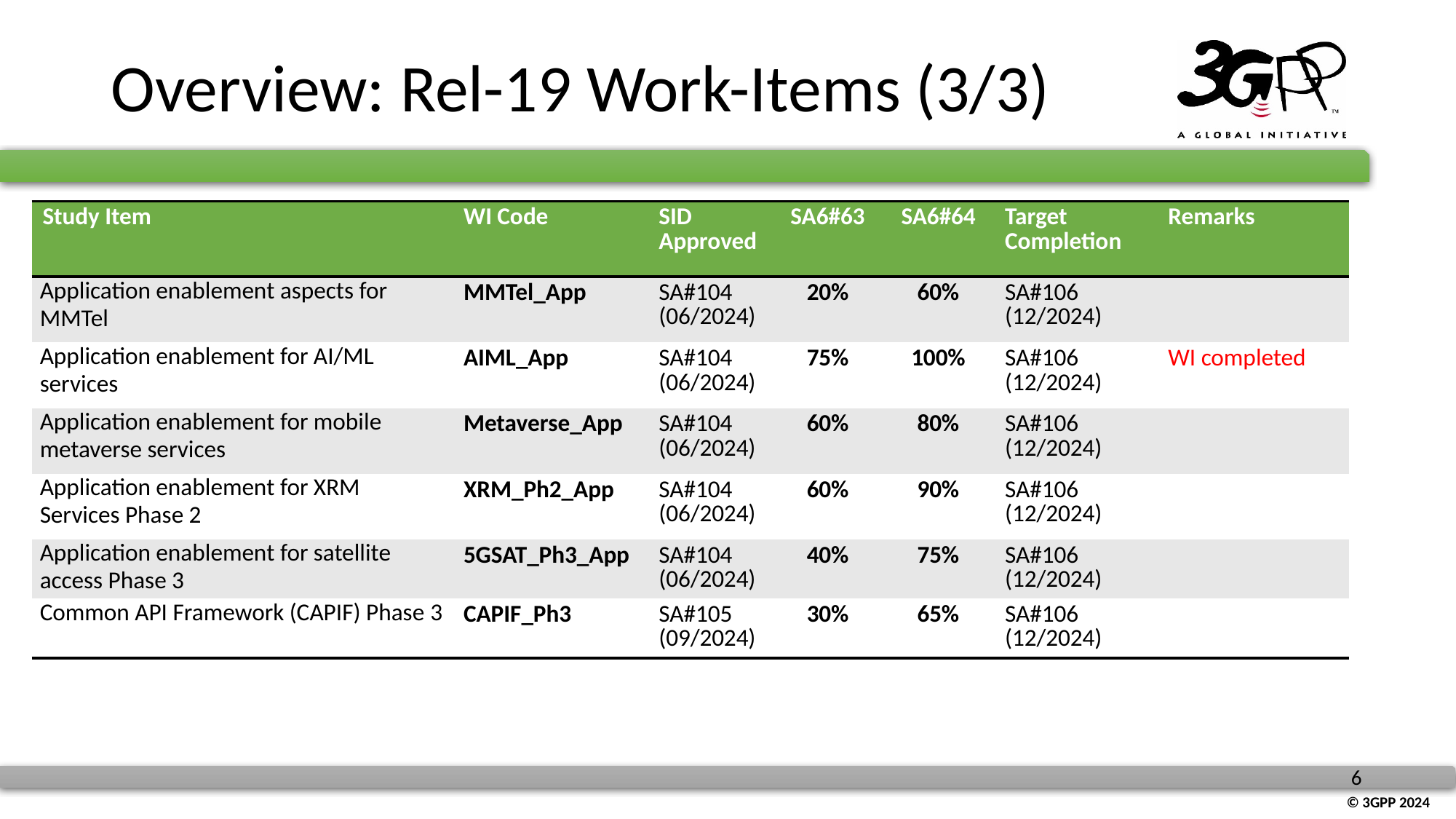

# Overview: Rel-19 Work-Items (3/3)
| Study Item | WI Code | SID Approved | SA6#63 | SA6#64 | Target Completion | Remarks |
| --- | --- | --- | --- | --- | --- | --- |
| Application enablement aspects for MMTel | MMTel\_App | SA#104 (06/2024) | 20% | 60% | SA#106 (12/2024) |  |
| Application enablement for AI/ML services | AIML\_App | SA#104 (06/2024) | 75% | 100% | SA#106 (12/2024) | WI completed |
| Application enablement for mobile metaverse services | Metaverse\_App | SA#104 (06/2024) | 60% | 80% | SA#106 (12/2024) |  |
| Application enablement for XRM Services Phase 2 | XRM\_Ph2\_App | SA#104 (06/2024) | 60% | 90% | SA#106 (12/2024) |  |
| Application enablement for satellite access Phase 3 | 5GSAT\_Ph3\_App | SA#104 (06/2024) | 40% | 75% | SA#106 (12/2024) |  |
| Common API Framework (CAPIF) Phase 3 | CAPIF\_Ph3 | SA#105 (09/2024) | 30% | 65% | SA#106 (12/2024) |  |